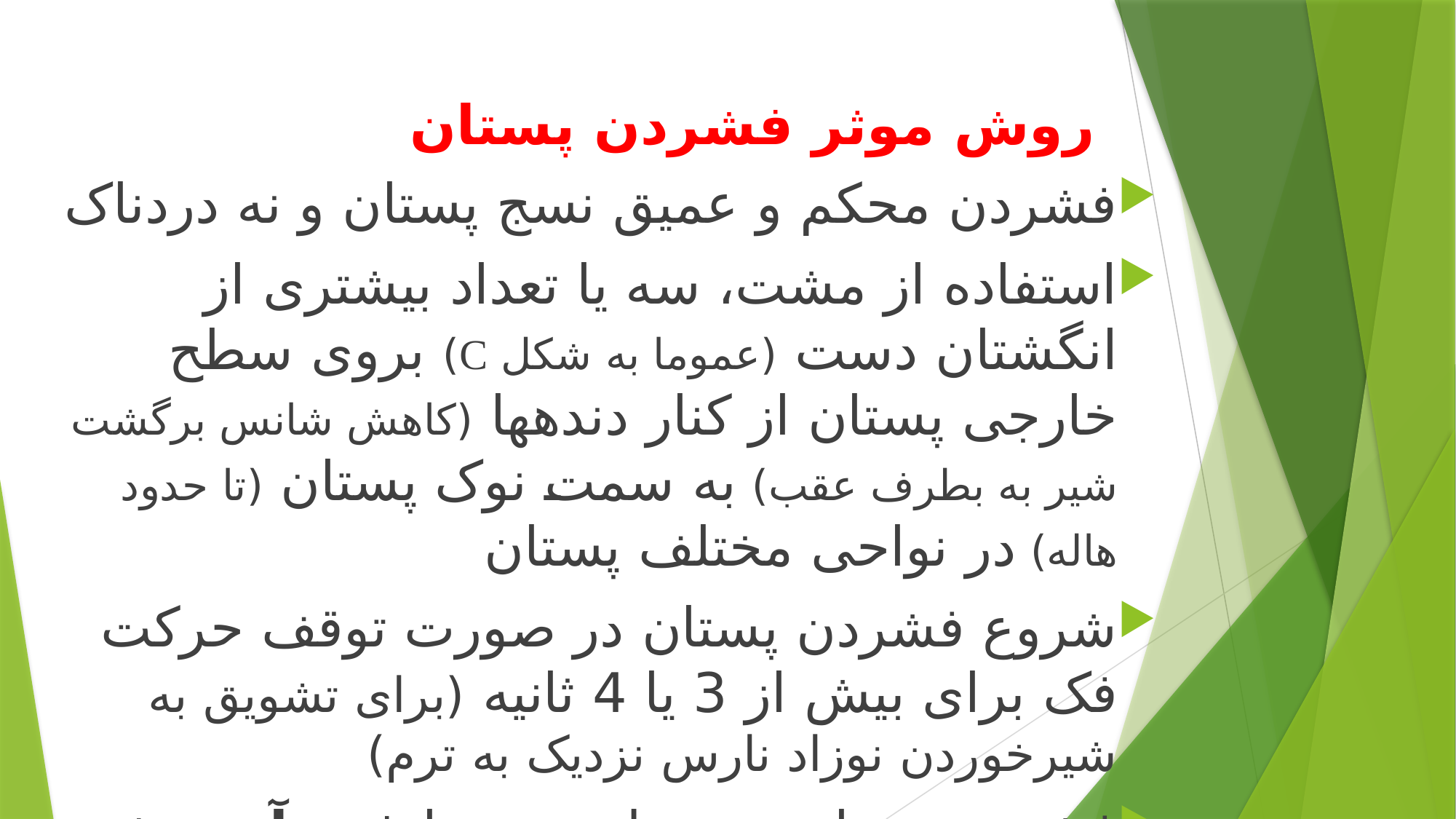

# روش موثر فشردن پستان
فشردن محکم و عمیق نسج پستان و نه دردناک
استفاده از مشت، سه یا تعداد بیشتری از انگشتان دست (عموما به شکل C) بروی سطح خارجی پستان از کنار دنده­ها (کاهش شانس برگشت شیر به بطرف عقب) به سمت نوک پستان (تا حدود هاله) در نواحی مختلف پستان
شروع فشردن پستان در صورت توقف حرکت فک برای بیش از 3 یا 4 ثانیه (برای تشویق به شیرخوردن نوزاد نارس نزدیک به ترم)
فشردن پستان، توسط خود و یا فرد آموزش دیده و یا مشاور شیردهی